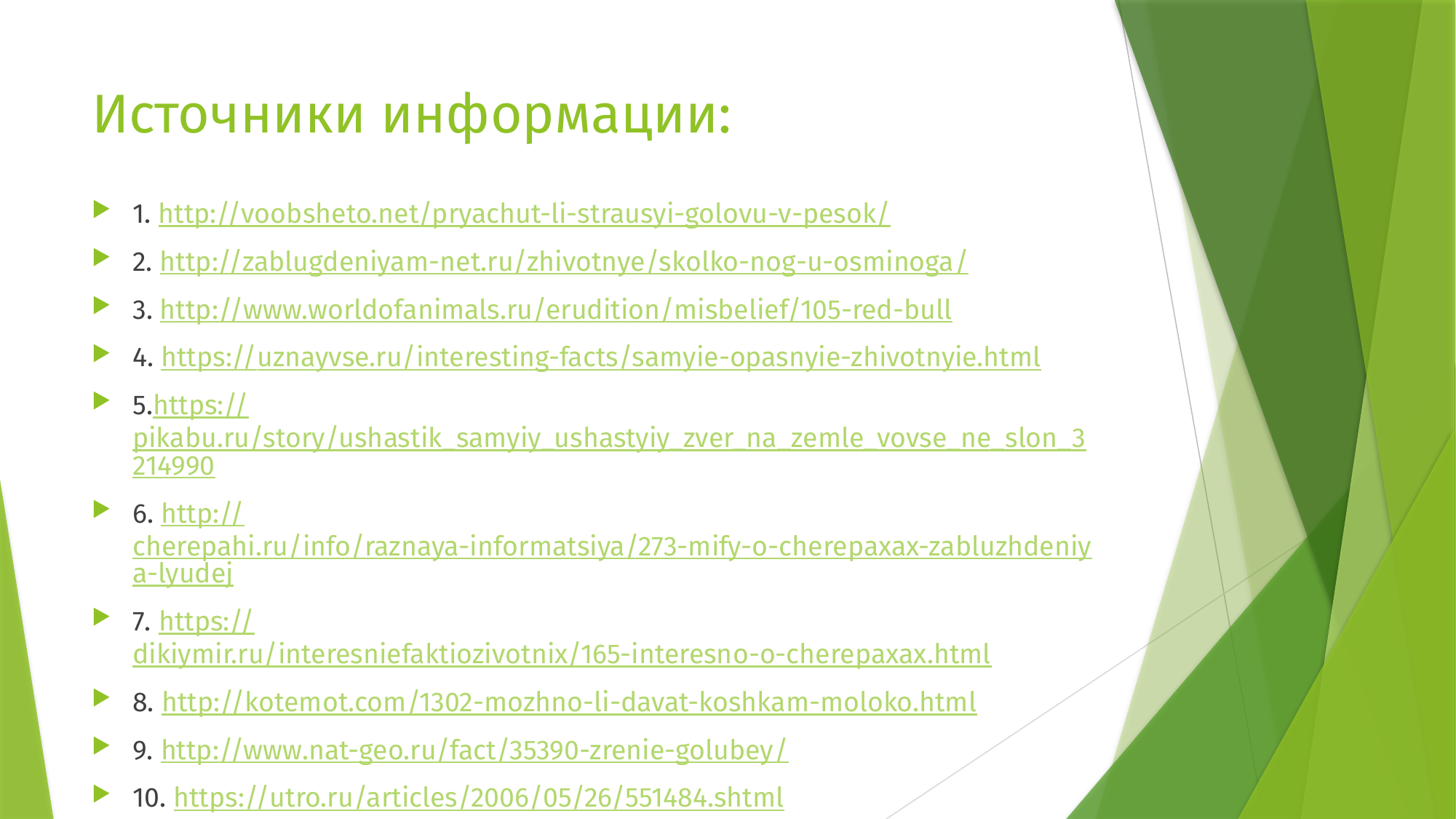

# Источники информации:
1. http://voobsheto.net/pryachut-li-strausyi-golovu-v-pesok/
2. http://zablugdeniyam-net.ru/zhivotnye/skolko-nog-u-osminoga/
3. http://www.worldofanimals.ru/erudition/misbelief/105-red-bull
4. https://uznayvse.ru/interesting-facts/samyie-opasnyie-zhivotnyie.html
5.https://pikabu.ru/story/ushastik_samyiy_ushastyiy_zver_na_zemle_vovse_ne_slon_3214990
6. http://cherepahi.ru/info/raznaya-informatsiya/273-mify-o-cherepaxax-zabluzhdeniya-lyudej
7. https://dikiymir.ru/interesniefaktiozivotnix/165-interesno-o-cherepaxax.html
8. http://kotemot.com/1302-mozhno-li-davat-koshkam-moloko.html
9. http://www.nat-geo.ru/fact/35390-zrenie-golubey/
10. https://utro.ru/articles/2006/05/26/551484.shtml